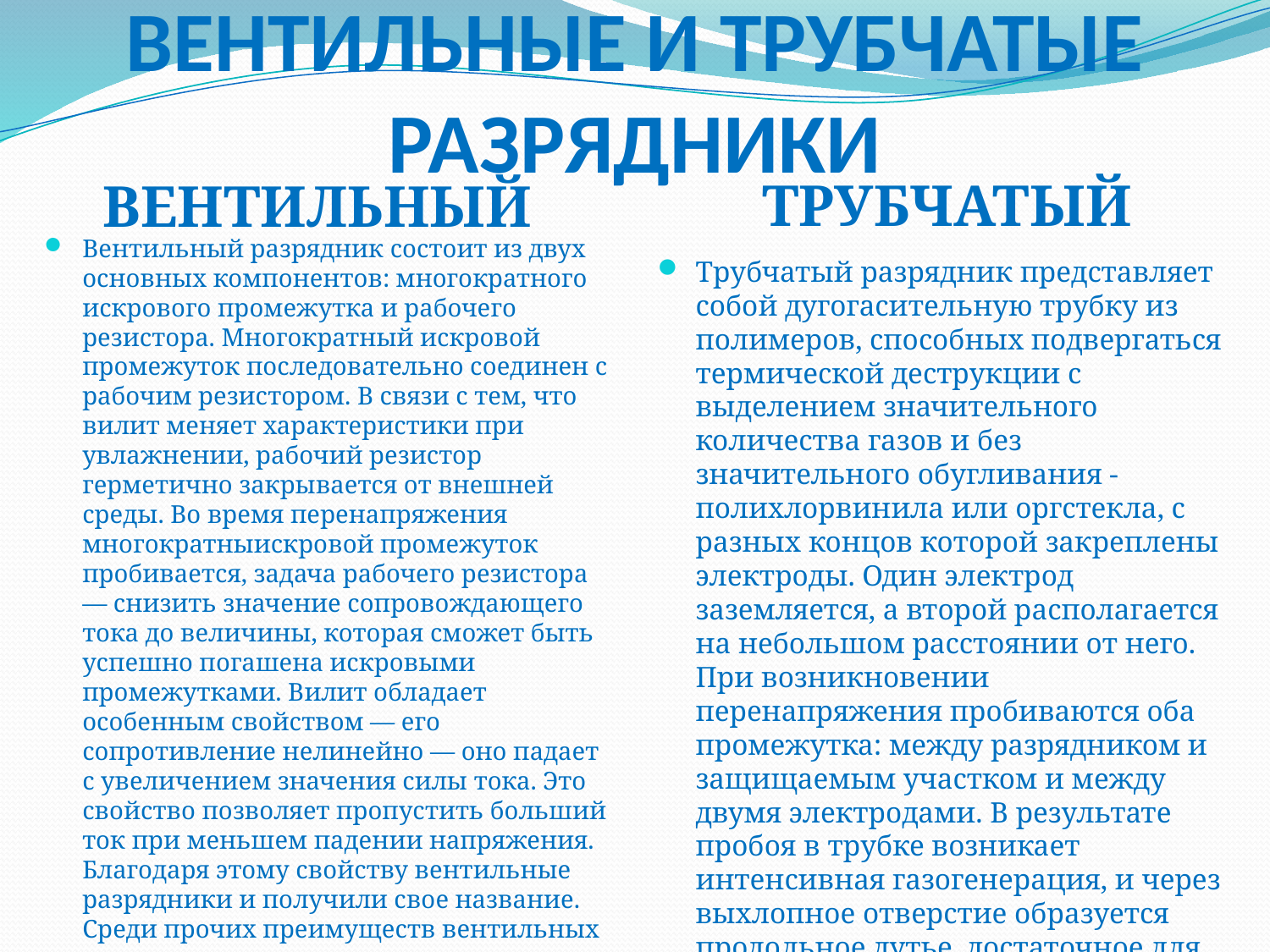

# ВЕНТИЛЬНЫЕ И ТРУБЧАТЫЕ РАЗРЯДНИКИ
ВЕНТИЛЬНЫЙ
ТРУБЧАТЫЙ
Вентильный разрядник состоит из двух основных компонентов: многократного искрового промежутка и рабочего резистора. Многократный искровой промежуток последовательно соединен с рабочим резистором. В связи с тем, что вилит меняет характеристики при увлажнении, рабочий резистор герметично закрывается от внешней среды. Во время перенапряжения многократныискровой промежуток пробивается, задача рабочего резистора — снизить значение сопровождающего тока до величины, которая сможет быть успешно погашена искровыми промежутками. Вилит обладает особенным свойством — его сопротивление нелинейно — оно падает с увеличением значения силы тока. Это свойство позволяет пропустить больший ток при меньшем падении напряжения. Благодаря этому свойству вентильные разрядники и получили свое название. Среди прочих преимуществ вентильных разрядников следует отметить бесшумность срабатывания и отсутствие выбросов газа или пламени.
Трубчатый разрядник представляет собой дугогасительную трубку из полимеров, способных подвергаться термической деструкции с выделением значительного количества газов и без значительного обугливания - полихлорвинила или оргстекла, с разных концов которой закреплены электроды. Один электрод заземляется, а второй располагается на небольшом расстоянии от него. При возникновении перенапряжения пробиваются оба промежутка: между разрядником и защищаемым участком и между двумя электродами. В результате пробоя в трубке возникает интенсивная газогенерация, и через выхлопное отверстие образуется продольное дутье, достаточное для гашения дуги.